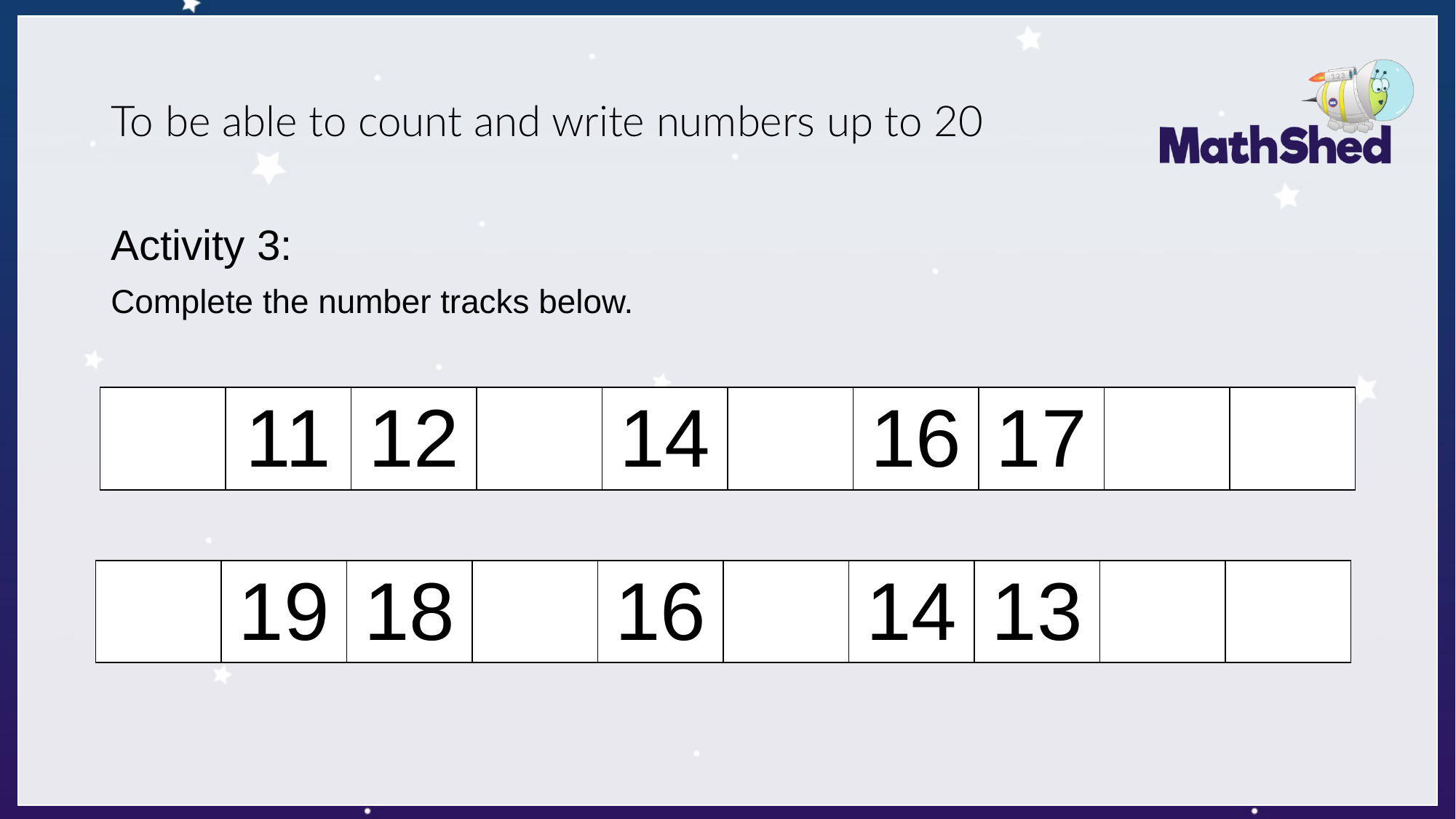

# To be able to count and write numbers up to 20
Activity 3:
Complete the number tracks below.

|  | 11 | 12 |  | 14 |  | 16 | 17 |  |  |
| --- | --- | --- | --- | --- | --- | --- | --- | --- | --- |
|  | 19 | 18 |  | 16 |  | 14 | 13 |  |  |
| --- | --- | --- | --- | --- | --- | --- | --- | --- | --- |